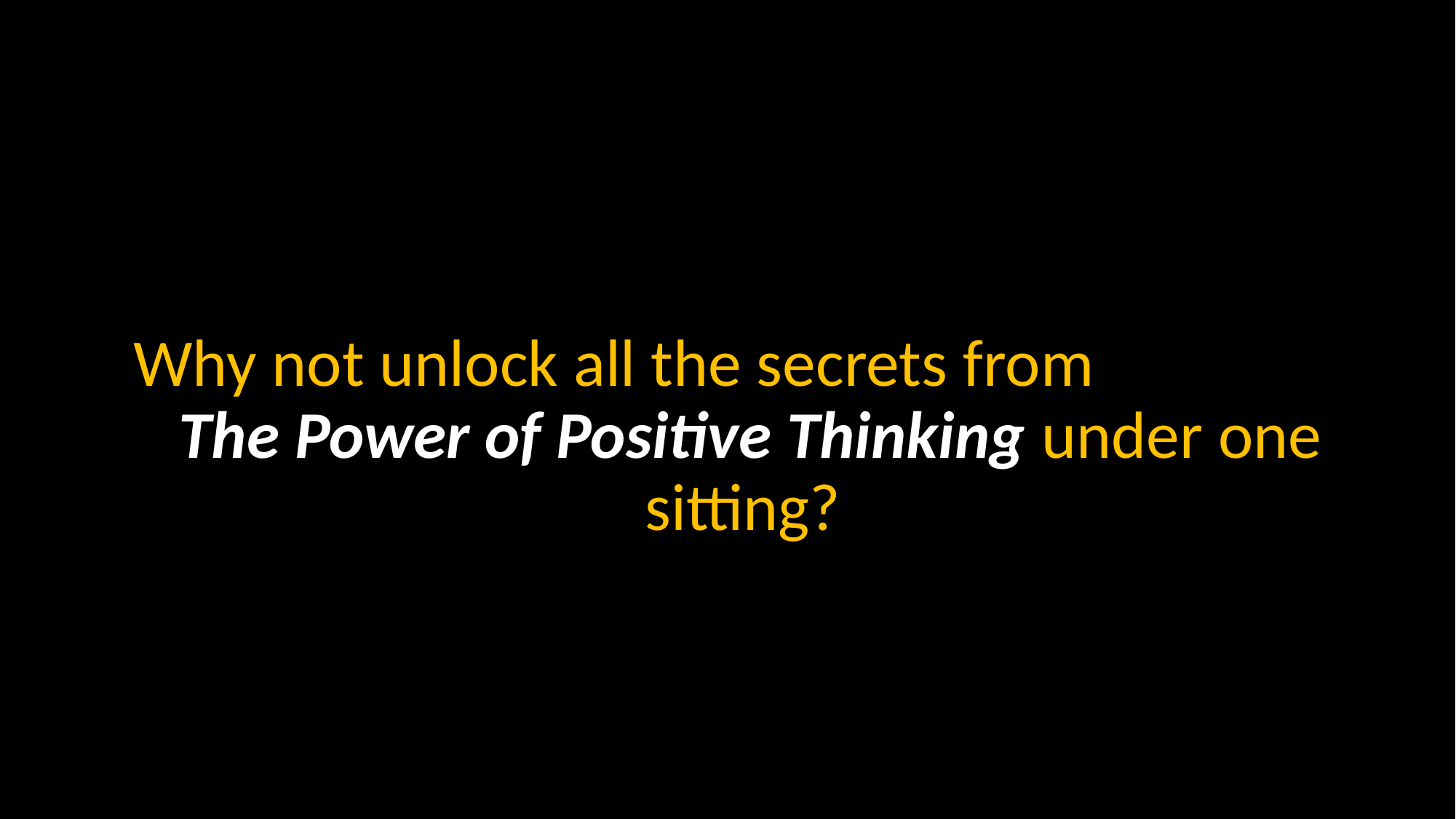

Why not unlock all the secrets from                   The Power of Positive Thinking under one sitting?